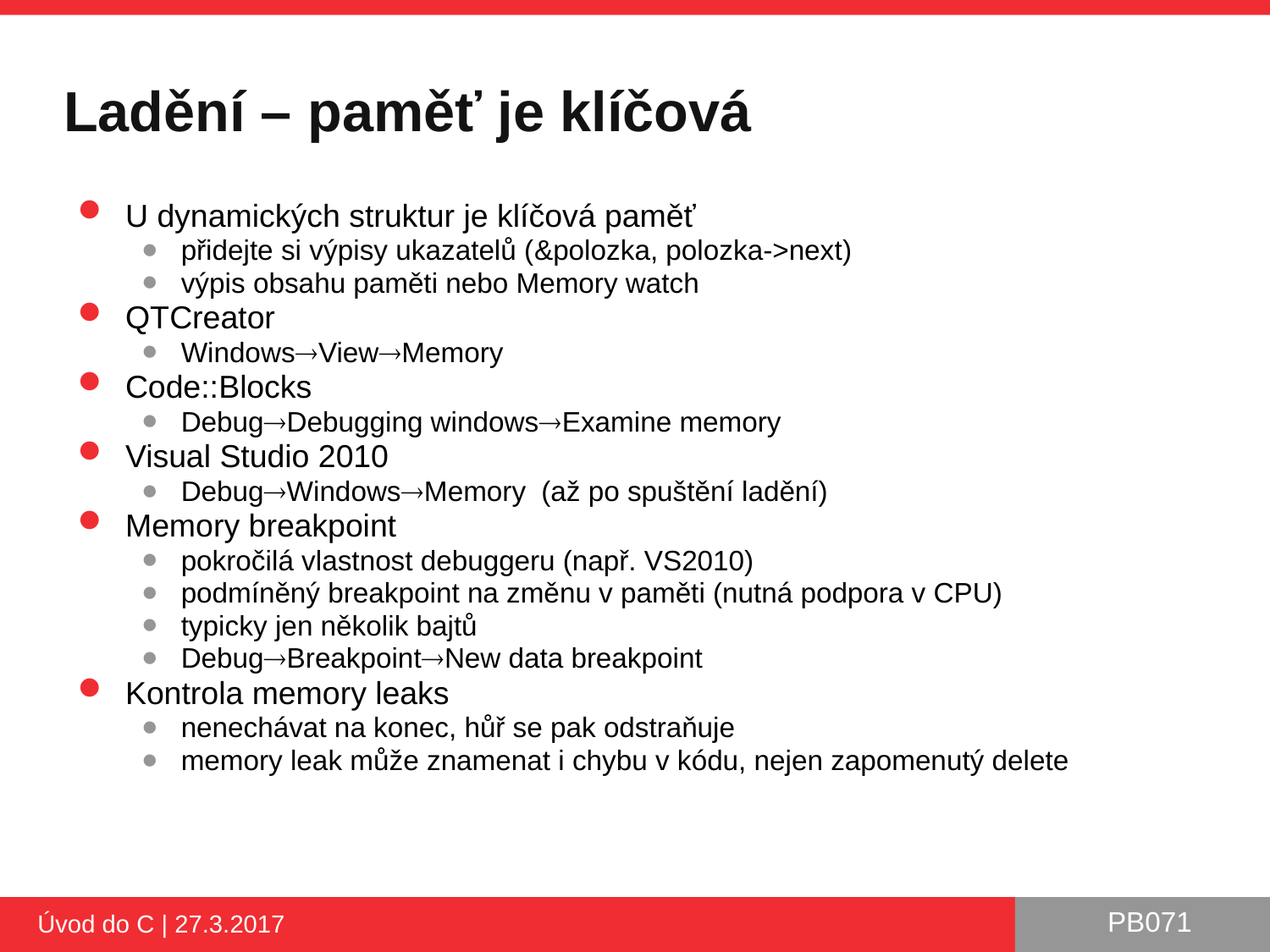

# Ladění – paměť je klíčová
U dynamických struktur je klíčová paměť
přidejte si výpisy ukazatelů (&polozka, polozka->next)
výpis obsahu paměti nebo Memory watch
QTCreator
Windows→View→Memory
Code::Blocks
Debug→Debugging windows→Examine memory
Visual Studio 2010
Debug→Windows→Memory  (až po spuštění ladění)
Memory breakpoint
pokročilá vlastnost debuggeru (např. VS2010)
podmíněný breakpoint na změnu v paměti (nutná podpora v CPU)
typicky jen několik bajtů
Debug→Breakpoint→New data breakpoint
Kontrola memory leaks
nenechávat na konec, hůř se pak odstraňuje
memory leak může znamenat i chybu v kódu, nejen zapomenutý delete
Úvod do C | 27.3.2017